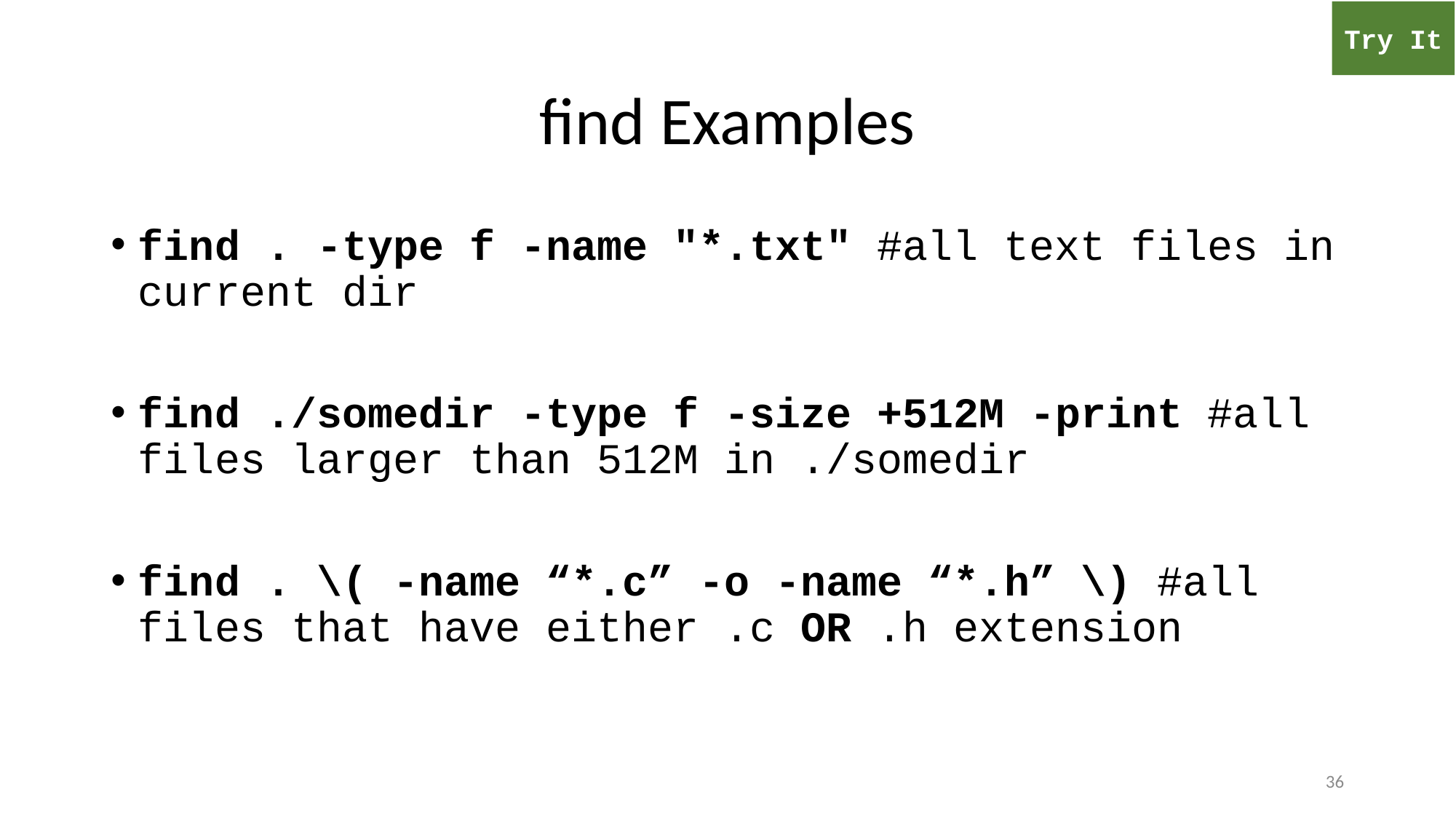

Try It
# find Examples
find . -type f -name "*.txt" #all text files in current dir

find ./somedir -type f -size +512M -print #all files larger than 512M in ./somedir

find . \( -name “*.c” -o -name “*.h” \) #all files that have either .c OR .h extension
36